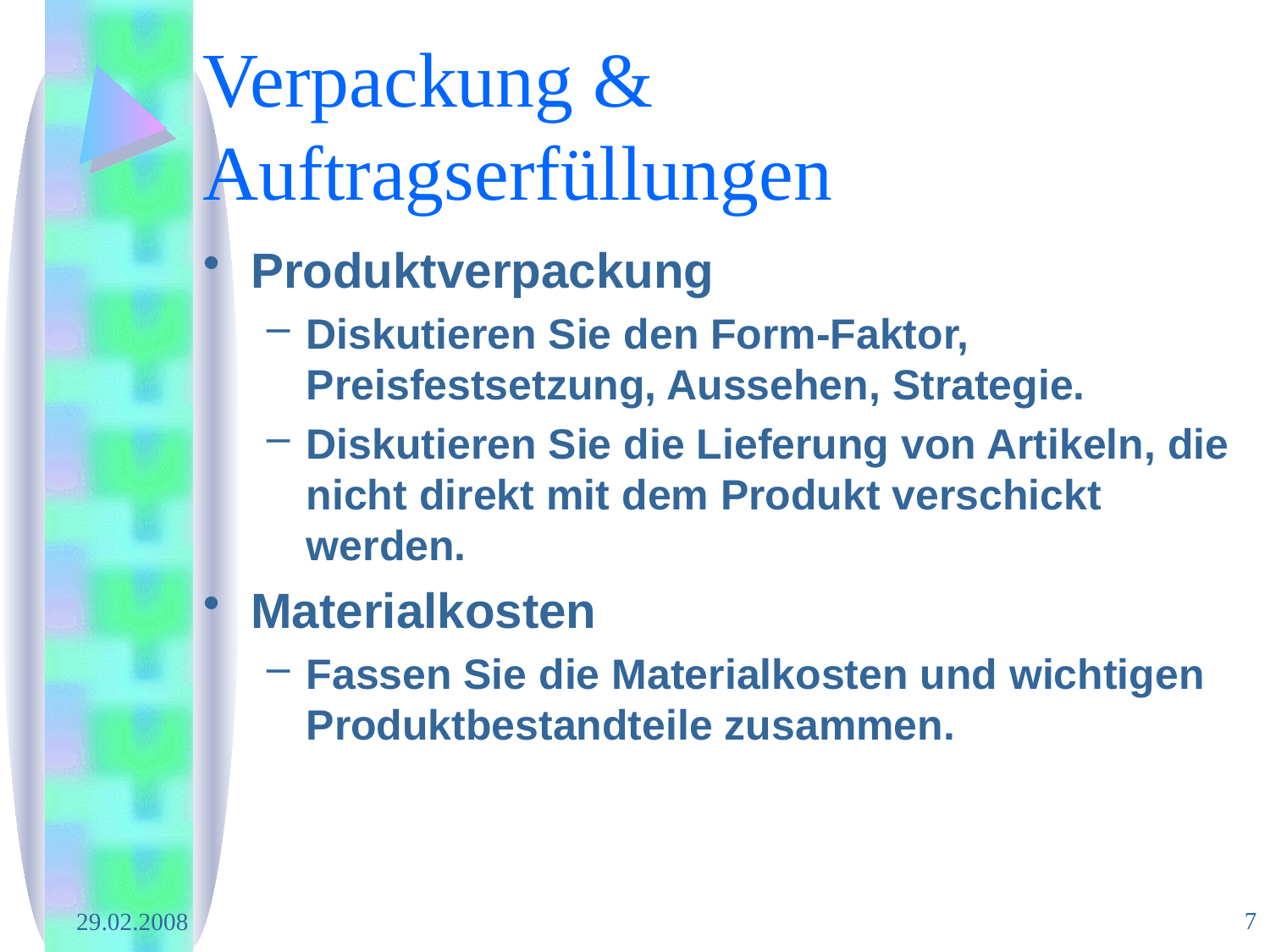

# Verpackung & Auftragserfüllungen
Produktverpackung
Diskutieren Sie den Form-Faktor, Preisfestsetzung, Aussehen, Strategie.
Diskutieren Sie die Lieferung von Artikeln, die nicht direkt mit dem Produkt verschickt werden.
Materialkosten
Fassen Sie die Materialkosten und wichtigen Produktbestandteile zusammen.
7
29.02.2008